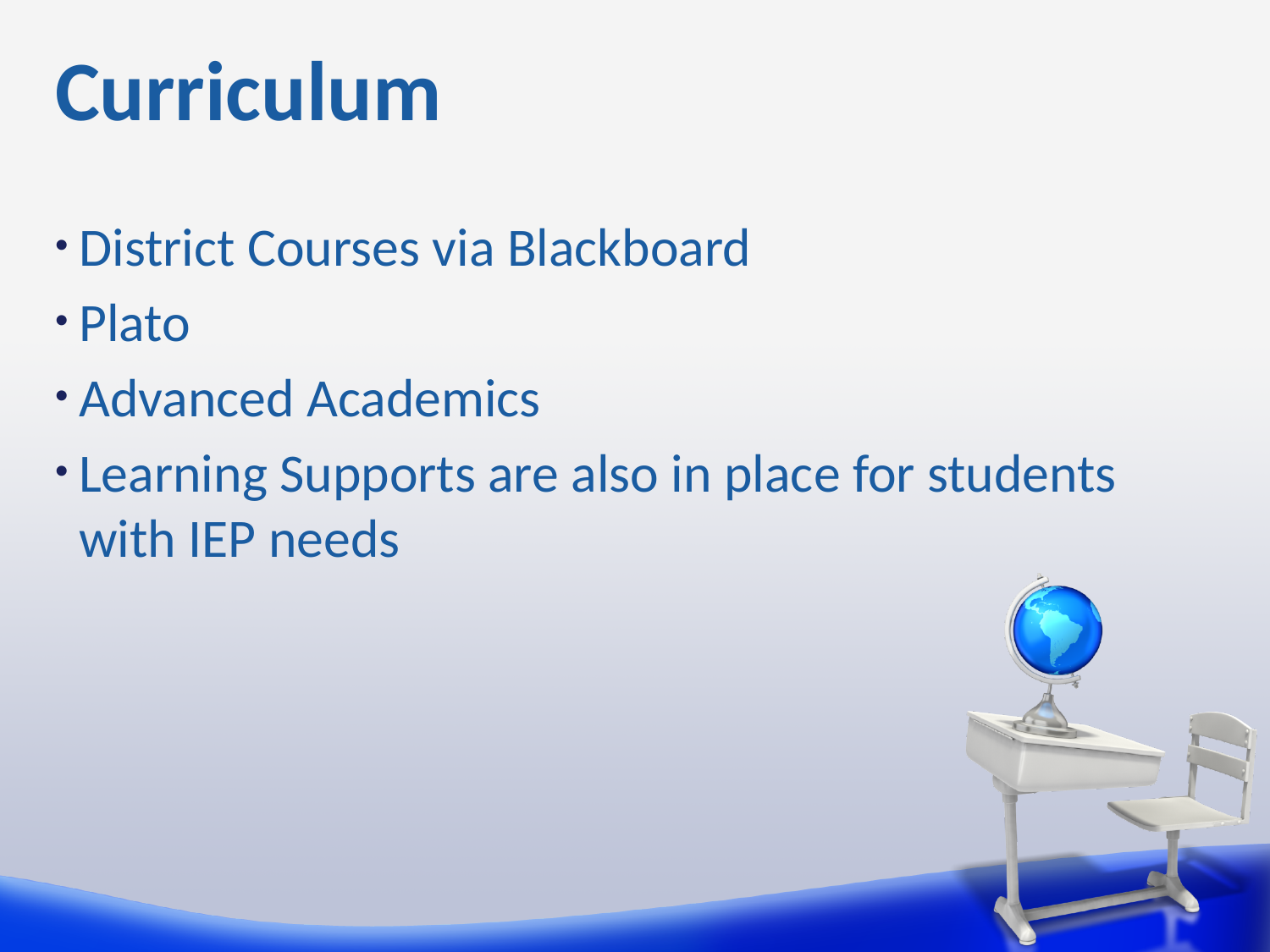

Curriculum

District Courses via Blackboard
Plato
Advanced Academics
Learning Supports are also in place for students
with IEP needs